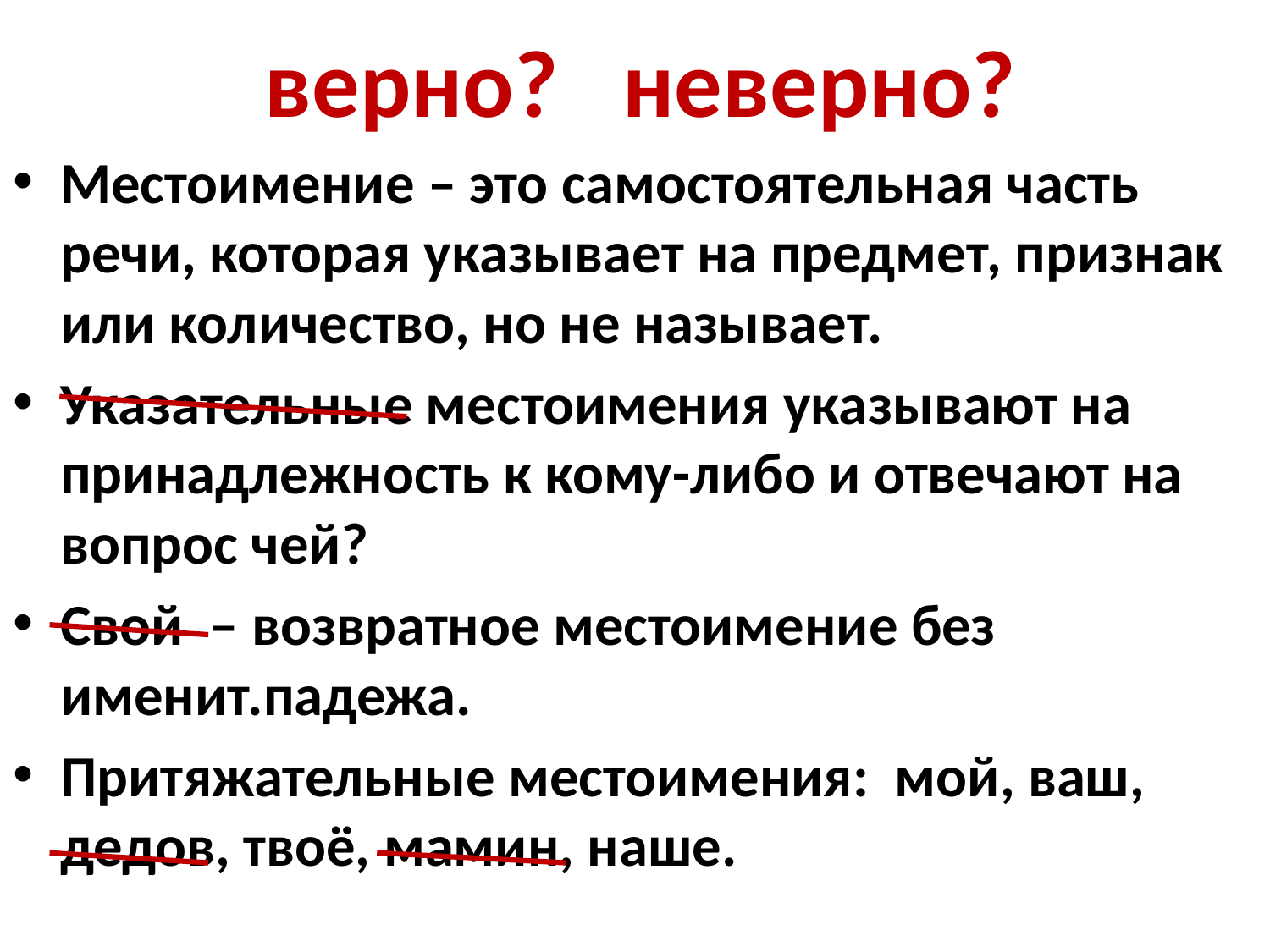

# верно?   неверно?
Местоимение – это самостоятельная часть речи, которая указывает на предмет, признак или количество, но не называет.
Указательные местоимения указывают на принадлежность к кому-либо и отвечают на вопрос чей?
Свой  – возвратное местоимение без именит.падежа.
Притяжательные местоимения:  мой, ваш, дедов, твоё, мамин, наше.